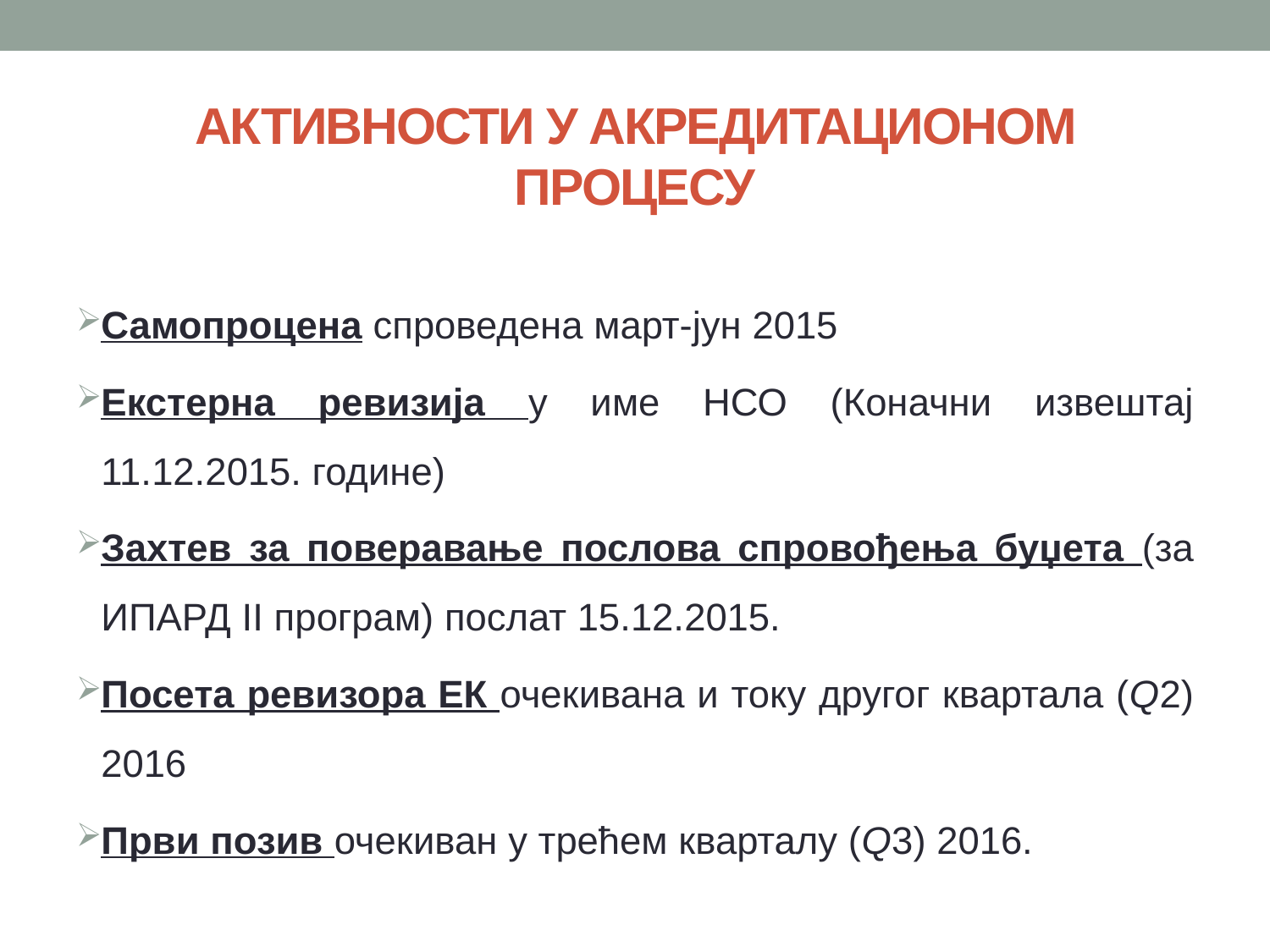

#
Активности у акредитационом процесу

Самопроцена спроведена март-јун 2015
Екстерна ревизија у име НСО (Коначни извештај 11.12.2015. године)
Захтев за поверавање послова спровођења буџета (за ИПАРД II програм) послат 15.12.2015.
Посета ревизора ЕК очекивана и току другог квартала (Q2) 2016
Први позив очекиван у трећем кварталу (Q3) 2016.